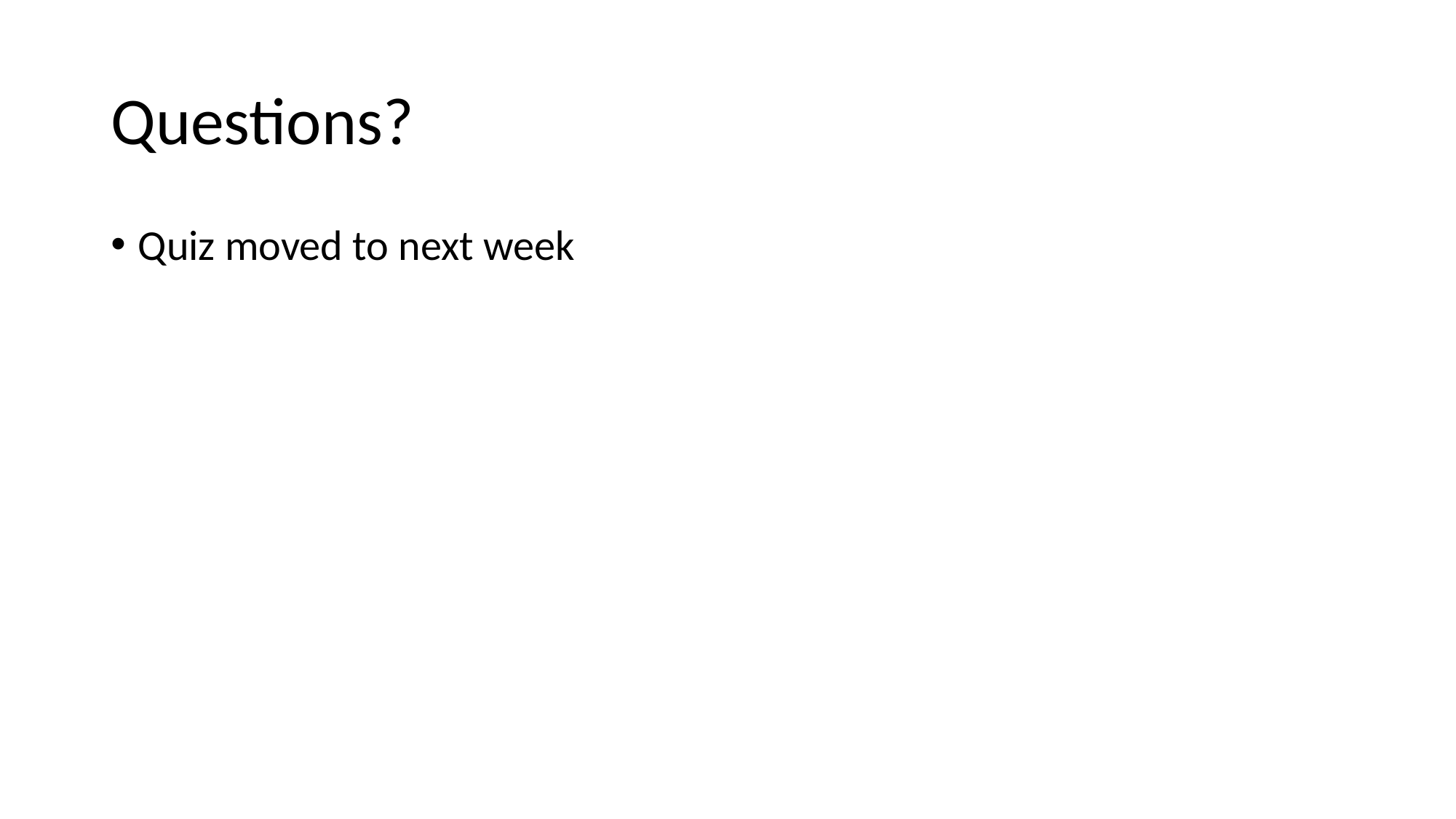

# Questions?
Quiz moved to next week